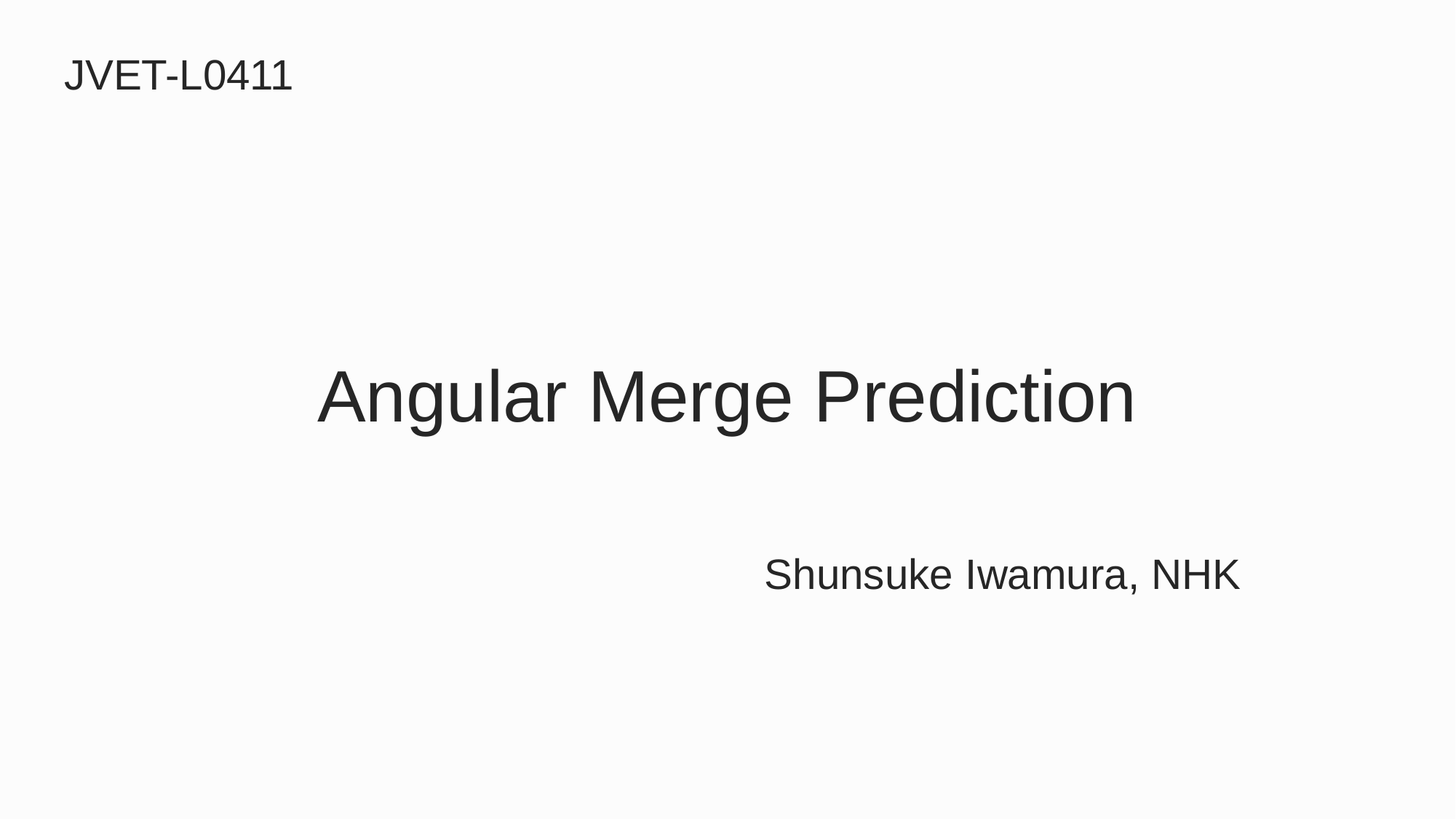

JVET-L0411
# Angular Merge Prediction
Shunsuke Iwamura, NHK